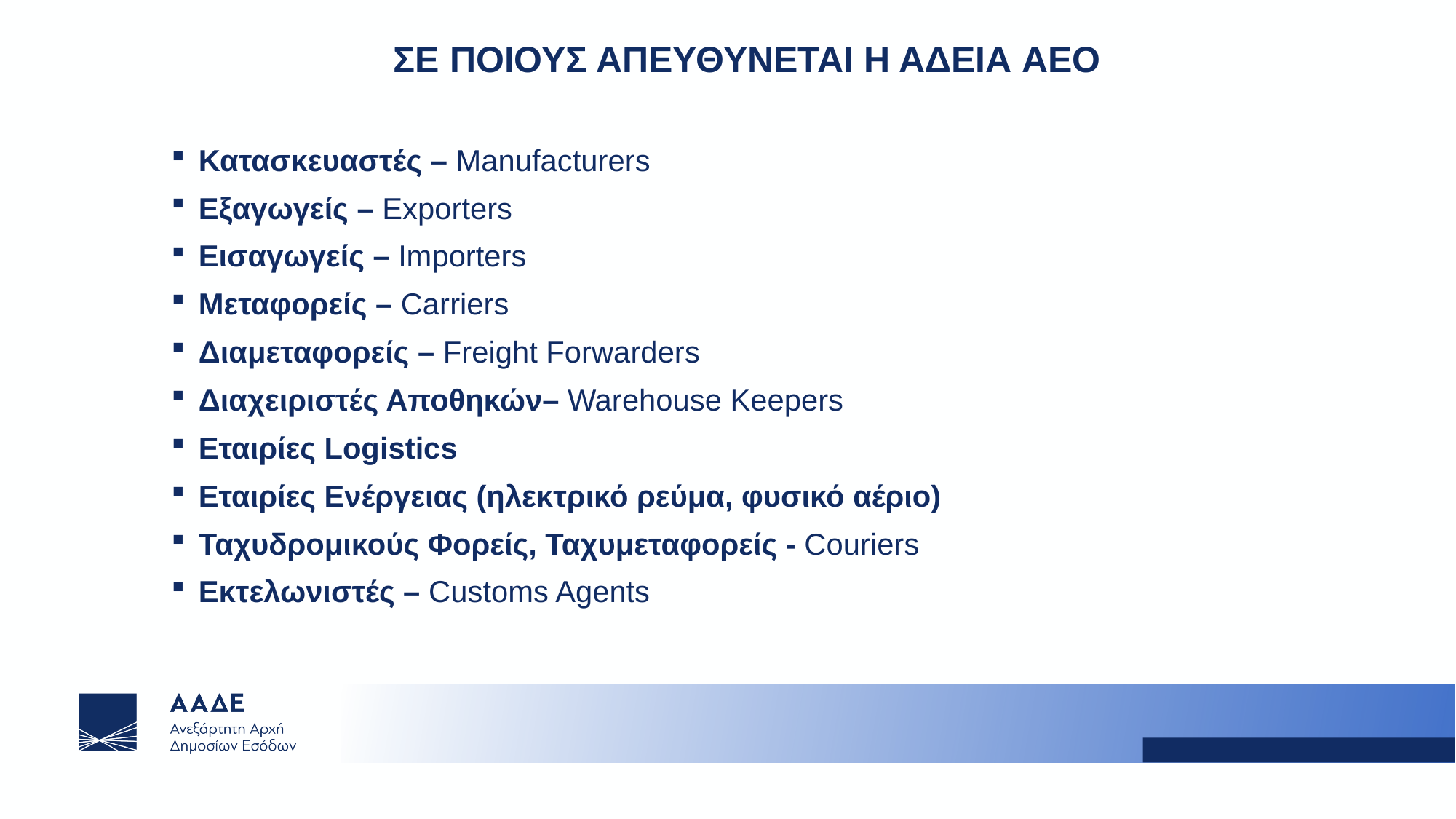

ΣΕ ΠΟΙΟΥΣ ΑΠΕΥΘΥΝΕΤΑΙ Η ΑΔΕΙΑ AEO
Κατασκευαστές – Manufacturers
Εξαγωγείς – Exporters
Εισαγωγείς – Importers
Μεταφορείς – Carriers
Διαμεταφορείς – Freight Forwarders
Διαχειριστές Αποθηκών– Warehouse Keepers
Εταιρίες Logistics
Εταιρίες Ενέργειας (ηλεκτρικό ρεύμα, φυσικό αέριο)
Ταχυδρομικούς Φορείς, Ταχυμεταφορείς - Couriers
Εκτελωνιστές – Customs Agents